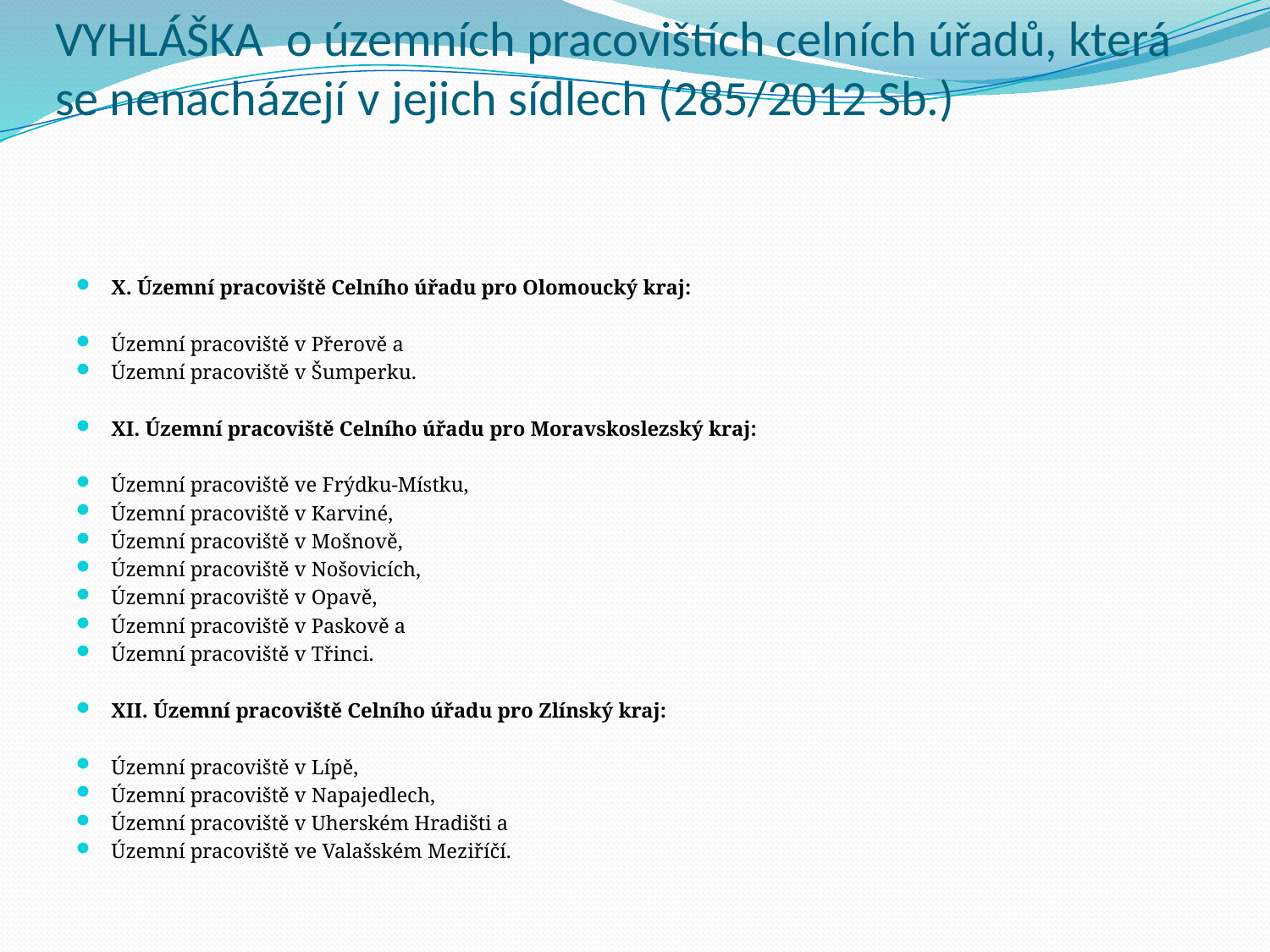

# VYHLÁŠKA  o územních pracovištích celních úřadů, která se nenacházejí v jejich sídlech (285/2012 Sb.)
X. Územní pracoviště Celního úřadu pro Olomoucký kraj:

Územní pracoviště v Přerově a
Územní pracoviště v Šumperku.

XI. Územní pracoviště Celního úřadu pro Moravskoslezský kraj:

Územní pracoviště ve Frýdku-Místku,
Územní pracoviště v Karviné,
Územní pracoviště v Mošnově,
Územní pracoviště v Nošovicích,
Územní pracoviště v Opavě,
Územní pracoviště v Paskově a
Územní pracoviště v Třinci.

XII. Územní pracoviště Celního úřadu pro Zlínský kraj:

Územní pracoviště v Lípě,
Územní pracoviště v Napajedlech,
Územní pracoviště v Uherském Hradišti a
Územní pracoviště ve Valašském Meziříčí.